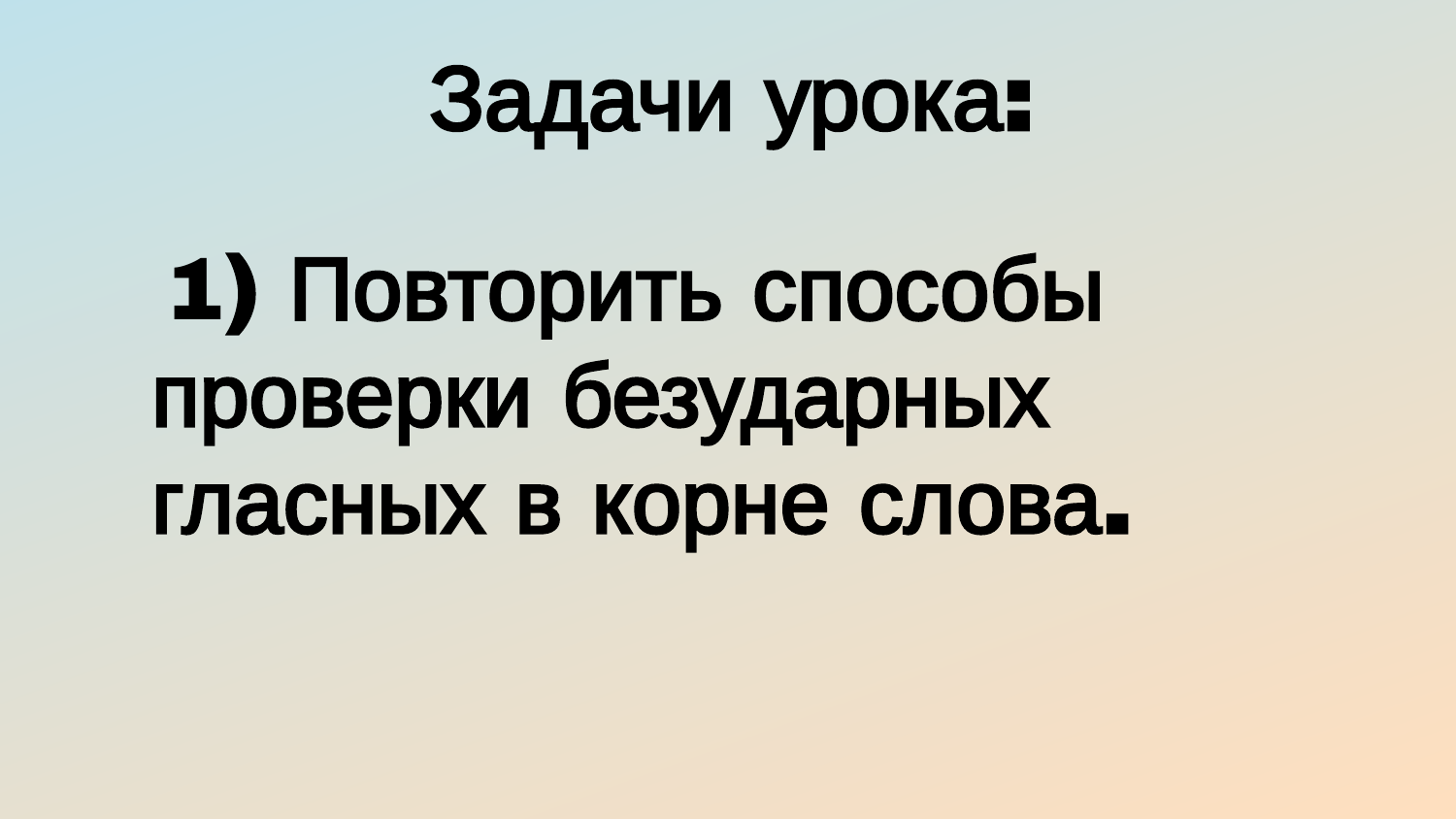

# Задачи урока:
   1) Повторить способы проверки безударных гласных в корне слова.